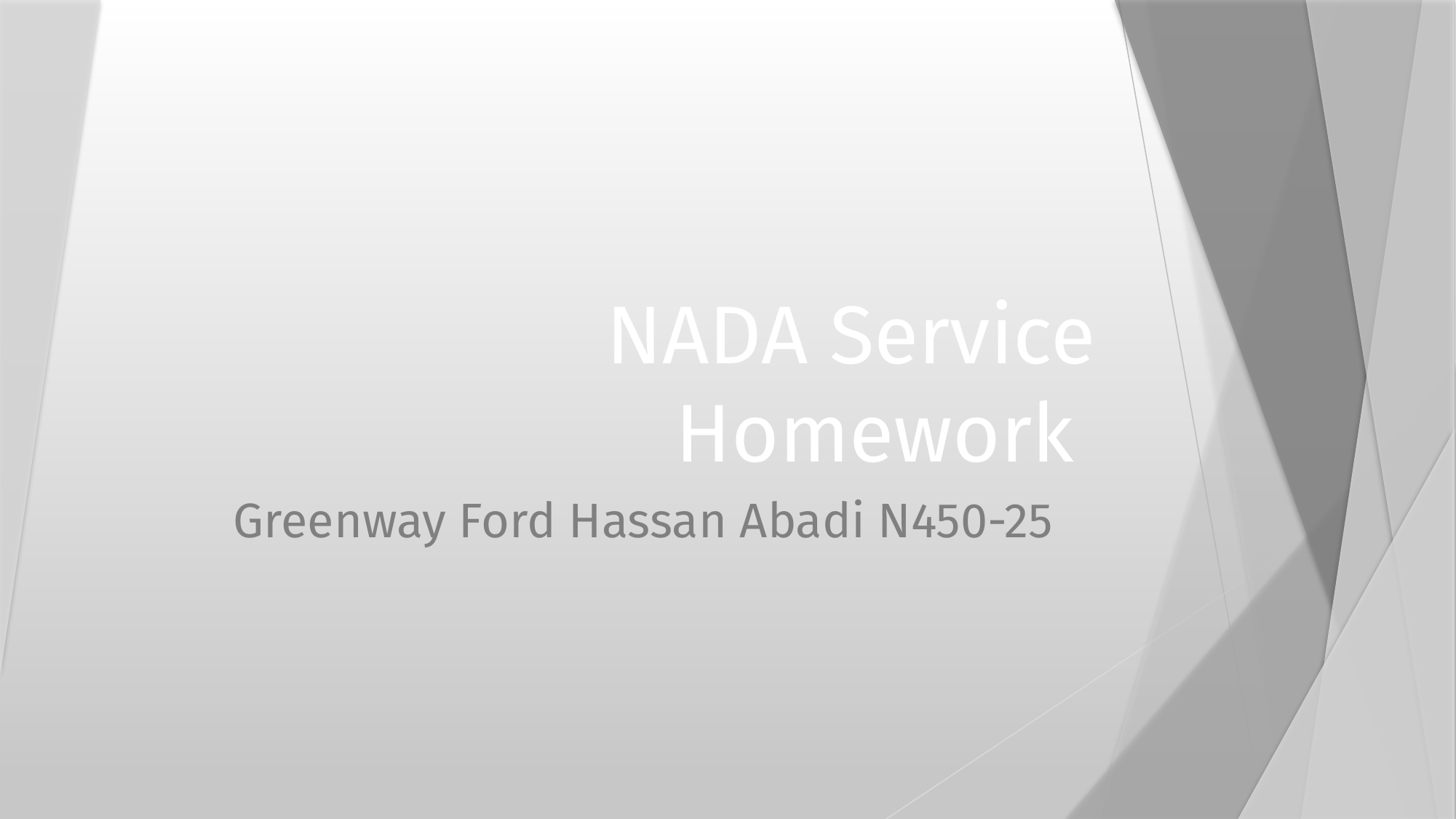

# NADA Service Homework
Greenway Ford Hassan Abadi N450-25